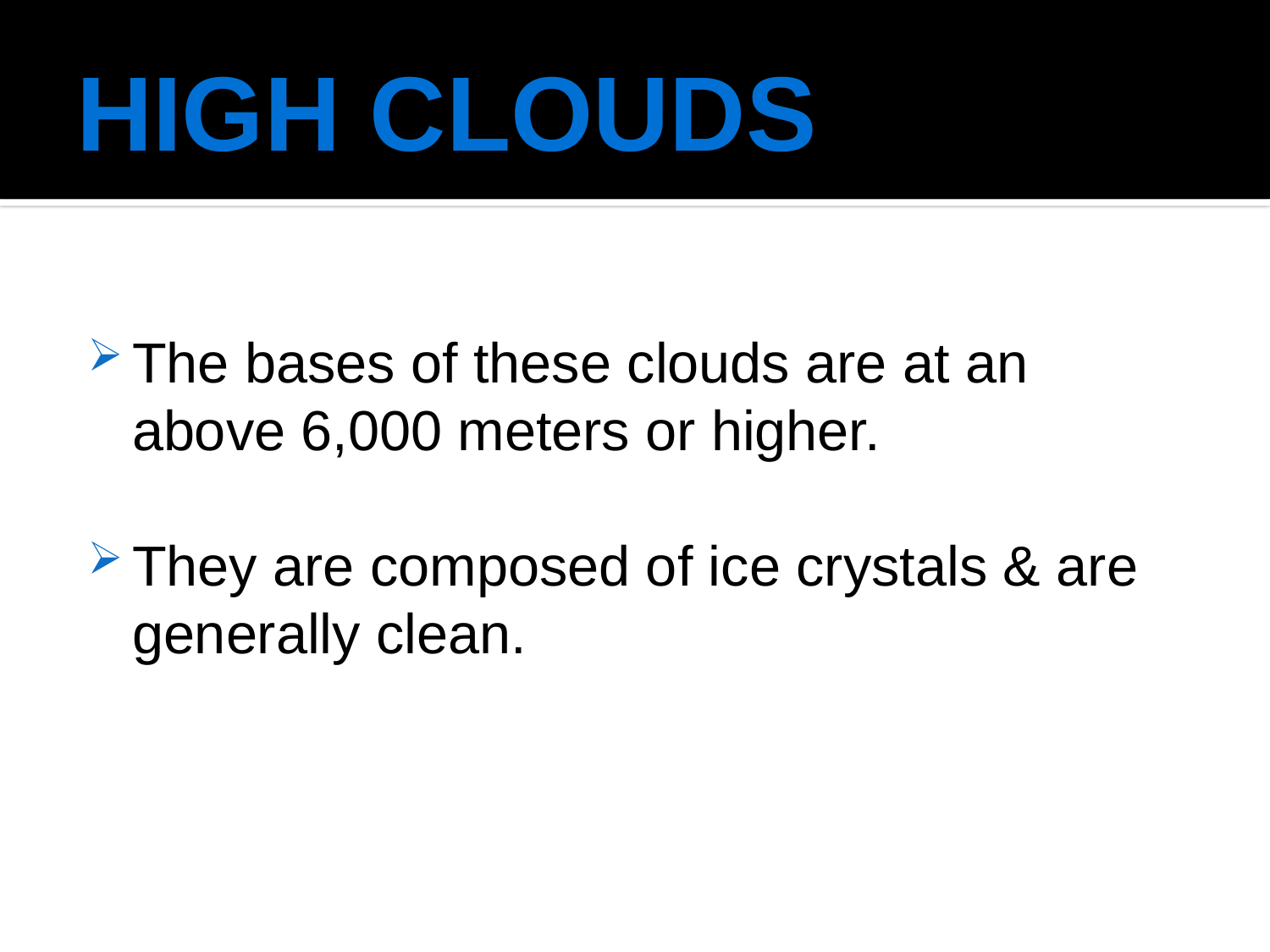

# HIGH CLOUDS

The bases of these clouds are at an above 6,000 meters or higher.

They are composed of ice crystals & are generally clean.